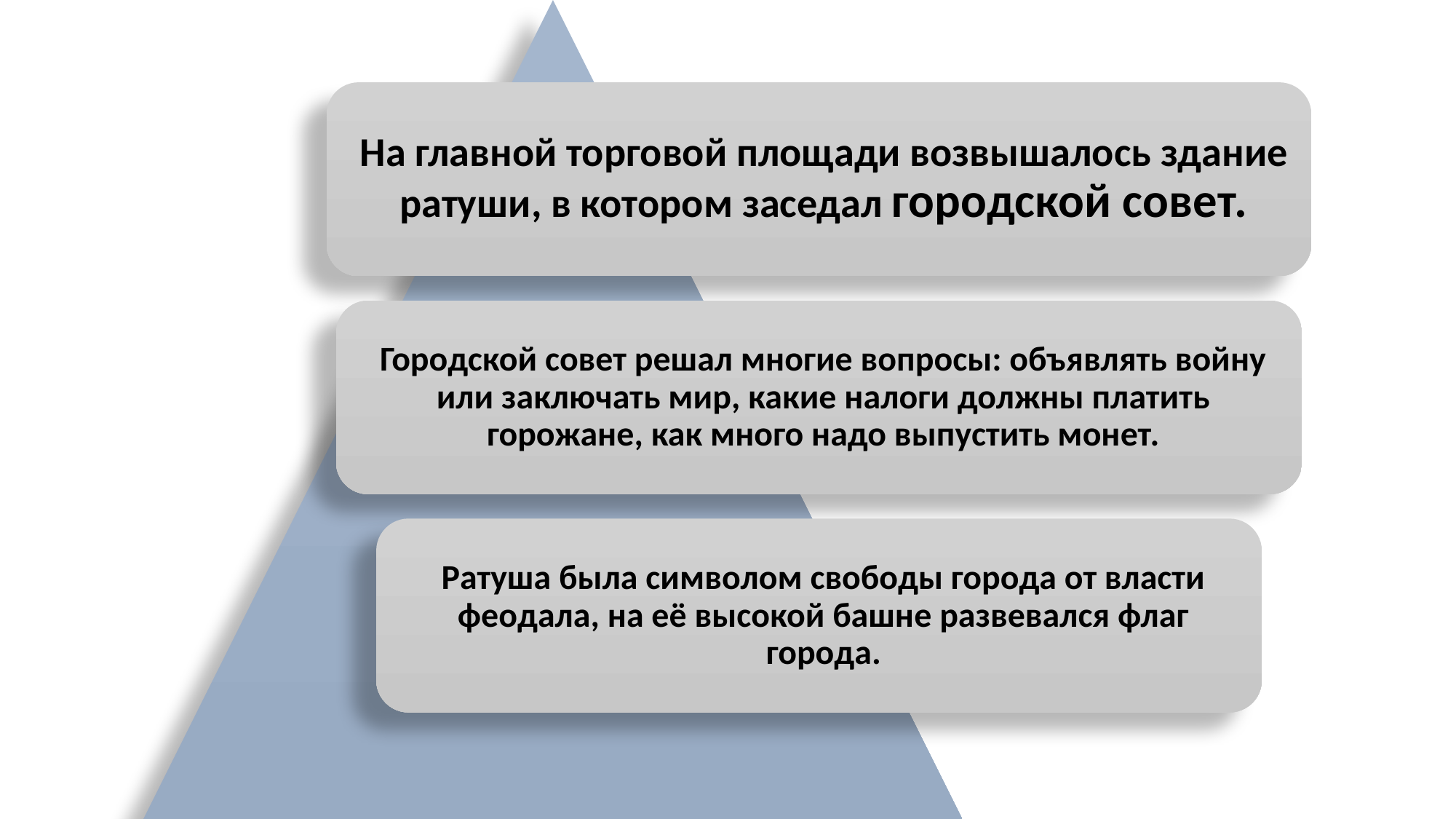

На главной торговой площади возвышалось здание ратуши, в котором заседал городской совет.
Городской совет решал многие вопросы: объявлять войну или заключать мир, какие налоги должны платить горожане, как много надо выпустить монет.
Ратуша была символом свободы города от власти феодала, на её высокой башне развевался флаг города.